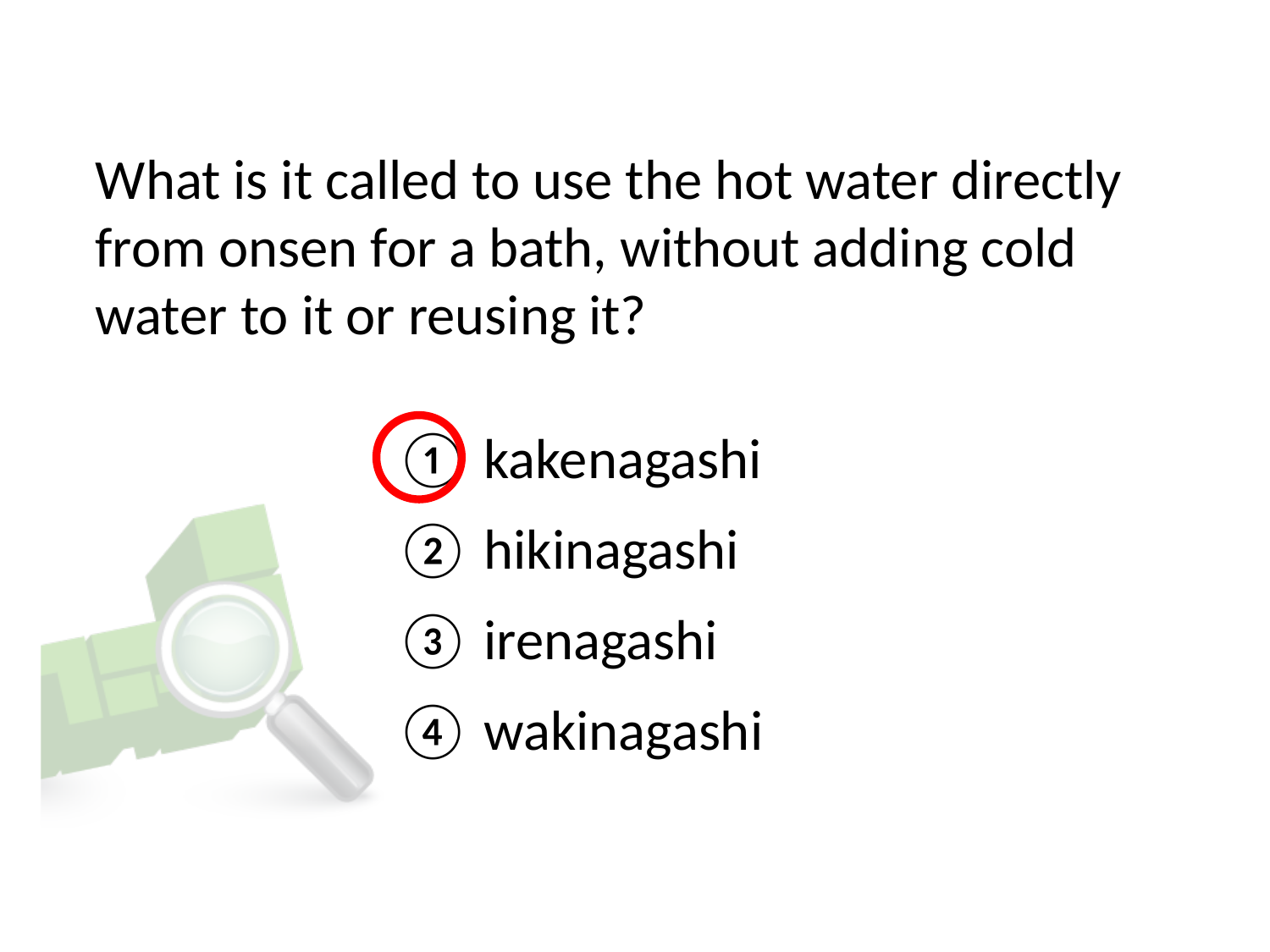

# What is it called to use the hot water directly from onsen for a bath, without adding cold water to it or reusing it?

① kakenagashi
② hikinagashi
③ irenagashi
④ wakinagashi